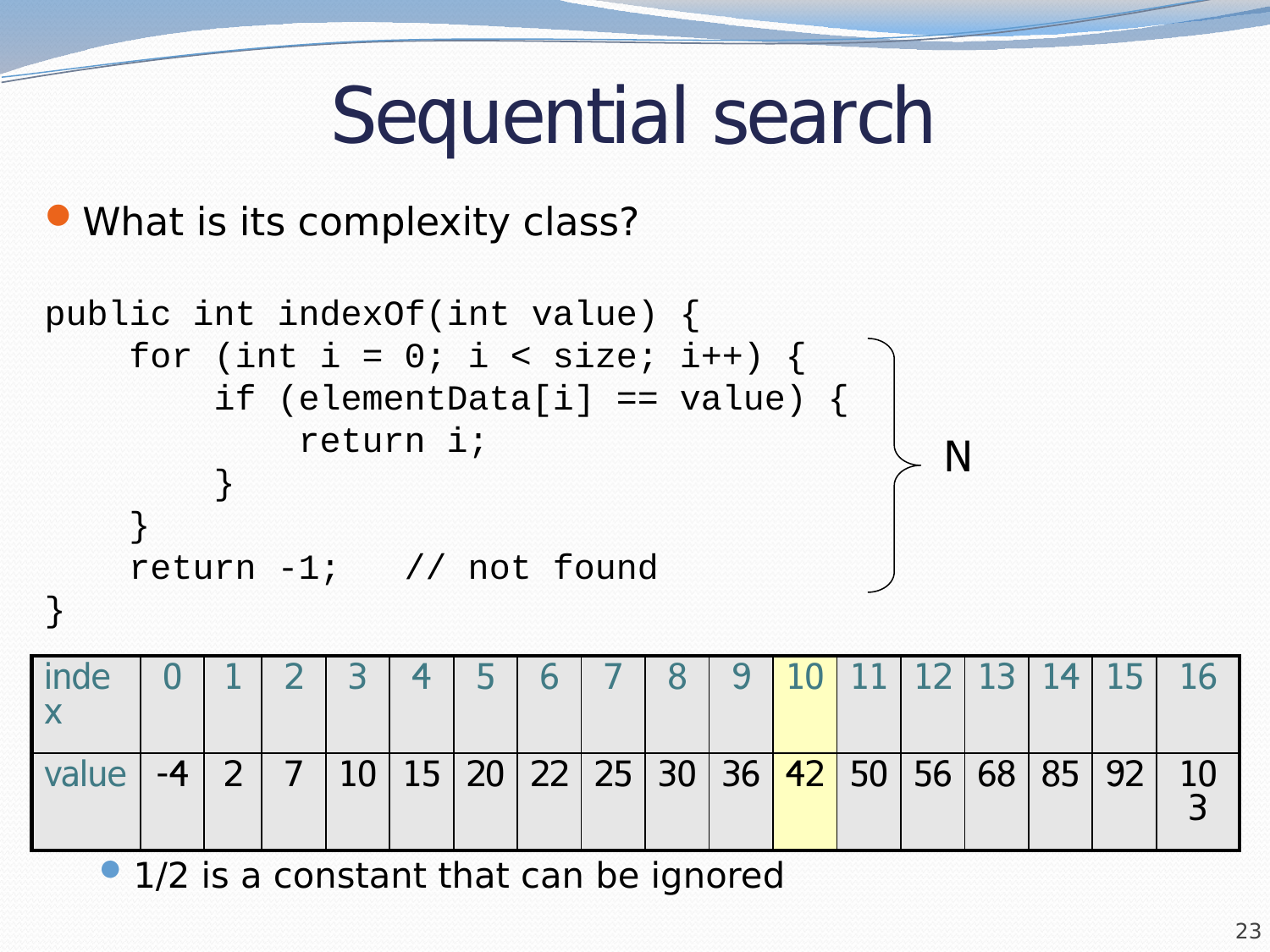

# Sequential search
What is its complexity class?

public int indexOf(int value) {
    for (int i = 0; i < size; i++) {
        if (elementData[i] == value) {
            return i;
        }
    }
    return -1;   // not found
}

On average, "only" N/2 elements are visited
1/2 is a constant that can be ignored

N
| index | 0 | 1 | 2 | 3 | 4 | 5 | 6 | 7 | 8 | 9 | 10 | 11 | 12 | 13 | 14 | 15 | 16 |
| --- | --- | --- | --- | --- | --- | --- | --- | --- | --- | --- | --- | --- | --- | --- | --- | --- | --- |
| value | -4 | 2 | 7 | 10 | 15 | 20 | 22 | 25 | 30 | 36 | 42 | 50 | 56 | 68 | 85 | 92 | 103 |